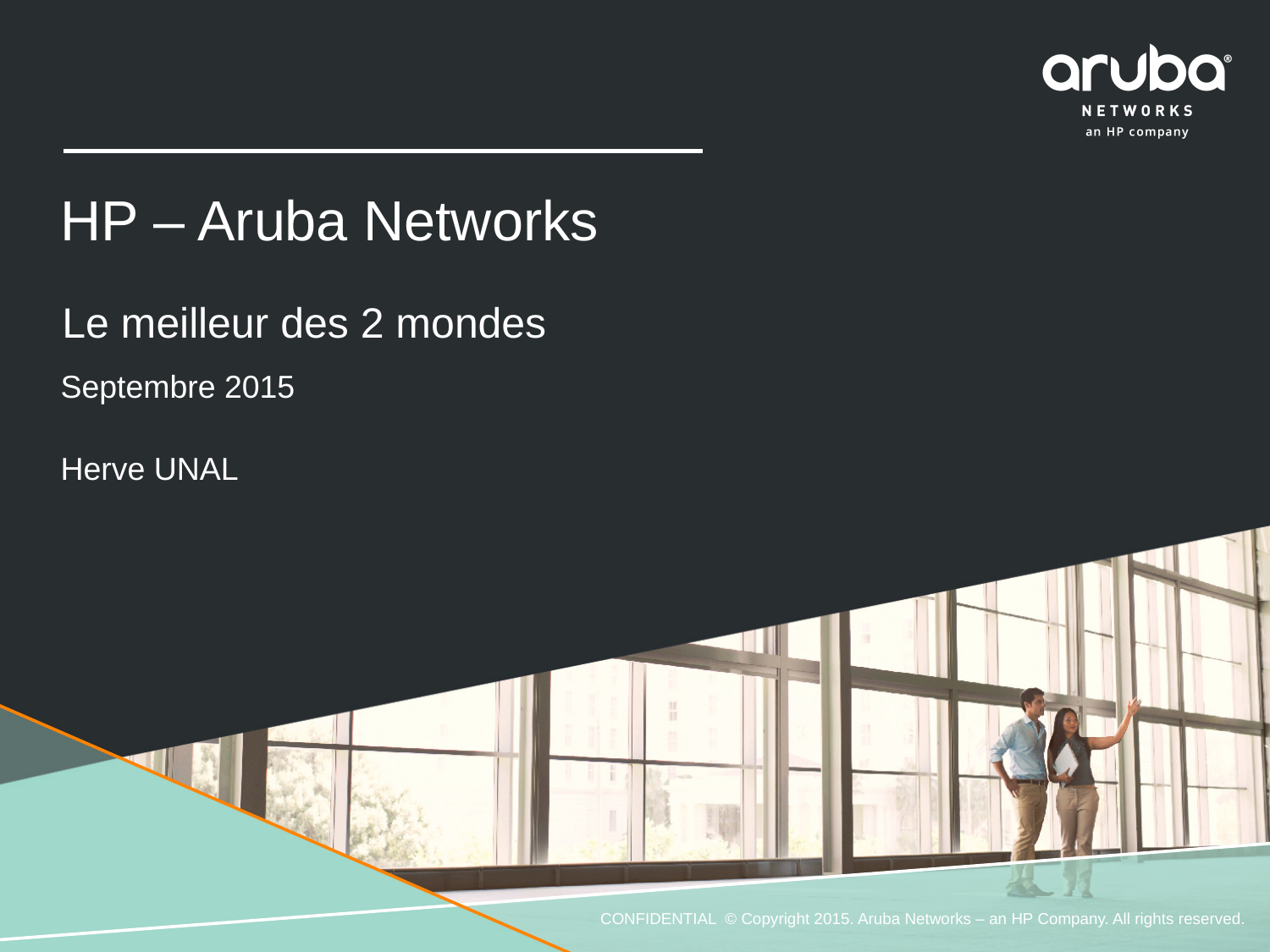

# HP – Aruba Networks
Le meilleur des 2 mondes
Septembre 2015
Herve UNAL